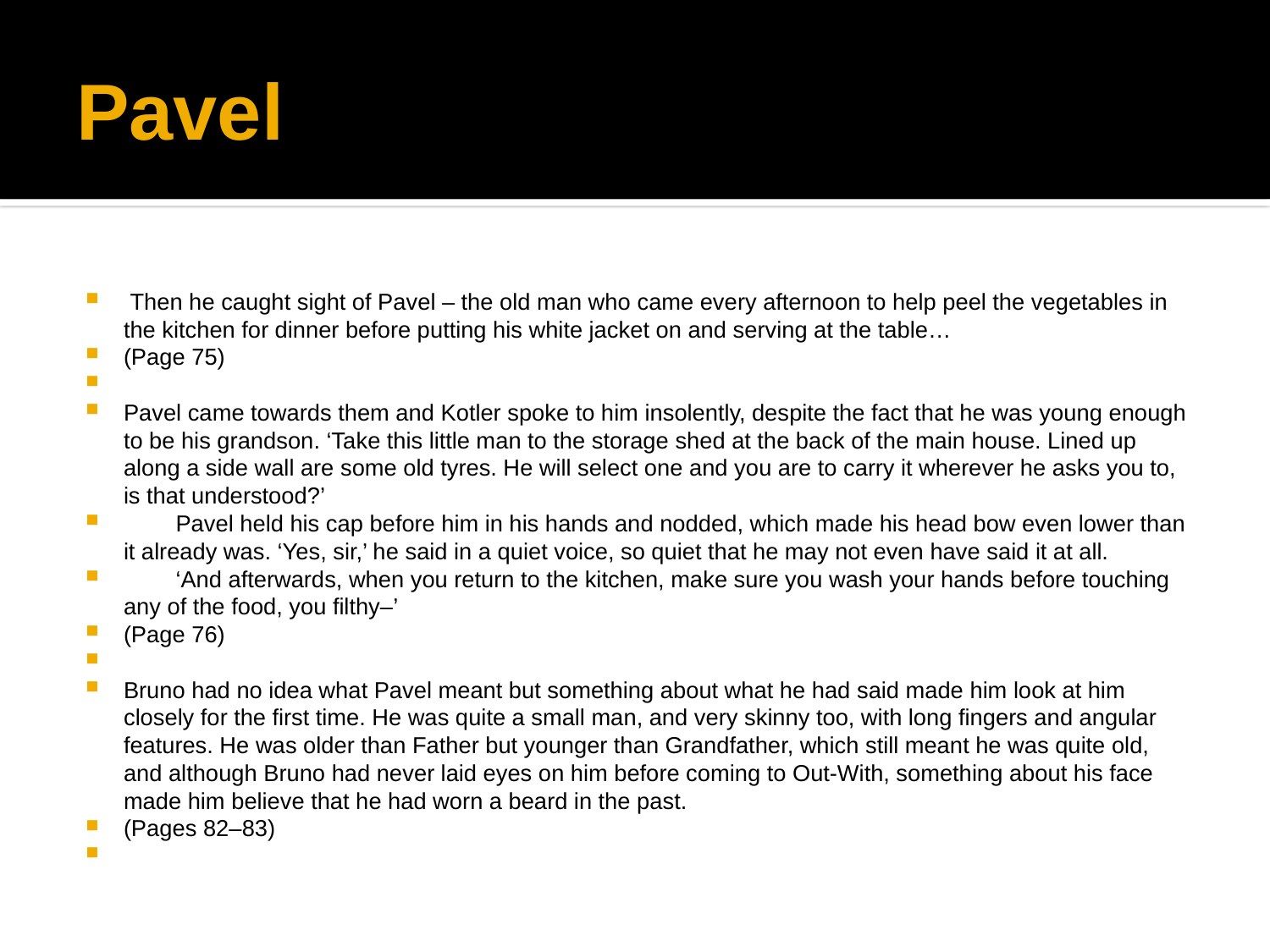

# Pavel

 Then he caught sight of Pavel – the old man who came every afternoon to help peel the vegetables in the kitchen for dinner before putting his white jacket on and serving at the table…
(Page 75)

Pavel came towards them and Kotler spoke to him insolently, despite the fact that he was young enough to be his grandson. ‘Take this little man to the storage shed at the back of the main house. Lined up along a side wall are some old tyres. He will select one and you are to carry it wherever he asks you to, is that understood?’
	Pavel held his cap before him in his hands and nodded, which made his head bow even lower than it already was. ‘Yes, sir,’ he said in a quiet voice, so quiet that he may not even have said it at all.
	‘And afterwards, when you return to the kitchen, make sure you wash your hands before touching any of the food, you filthy–’
(Page 76)

Bruno had no idea what Pavel meant but something about what he had said made him look at him closely for the first time. He was quite a small man, and very skinny too, with long fingers and angular features. He was older than Father but younger than Grandfather, which still meant he was quite old, and although Bruno had never laid eyes on him before coming to Out-With, something about his face made him believe that he had worn a beard in the past.
(Pages 82–83)